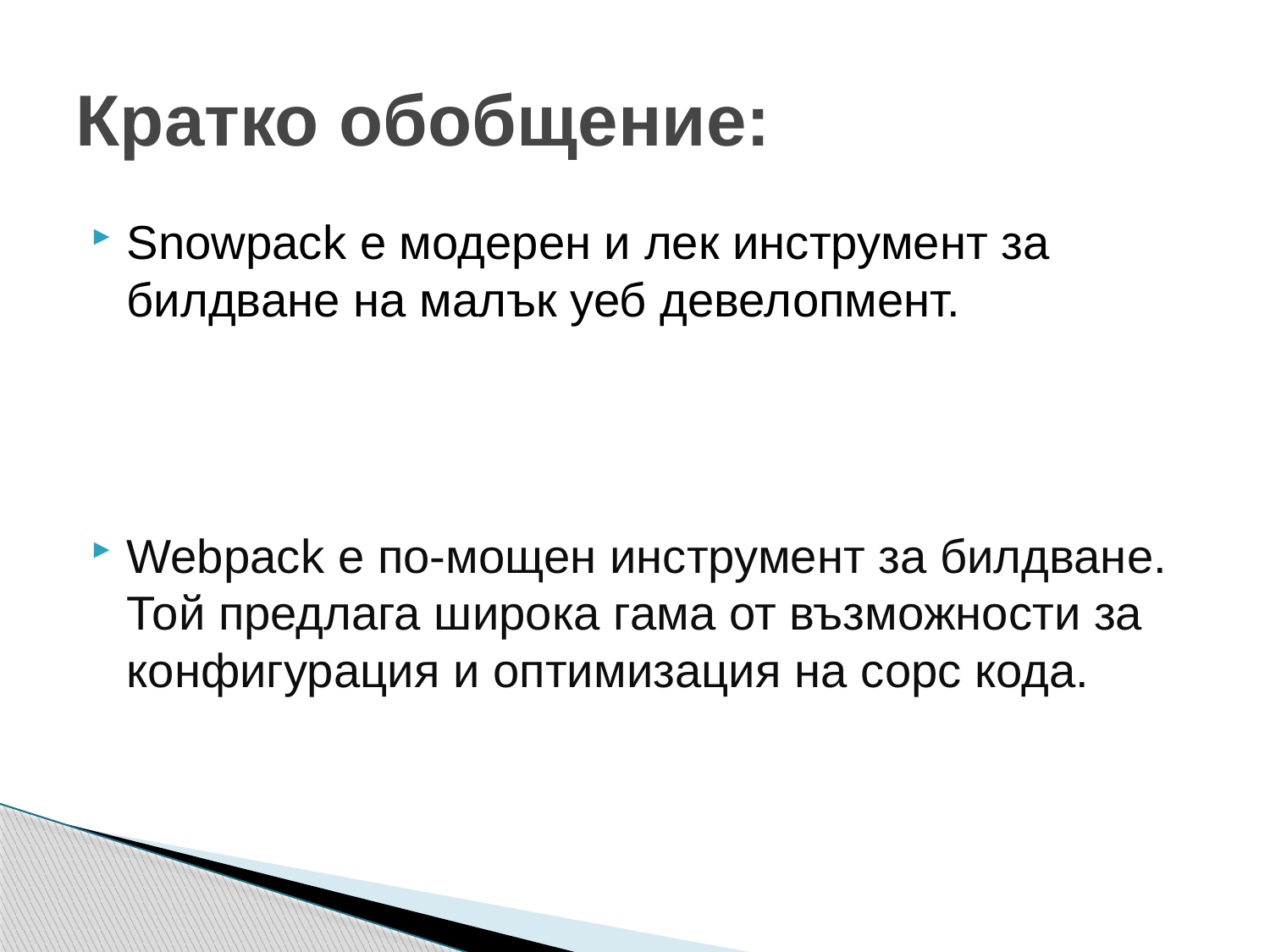

# Кратко обобщение:
Snowpack е модерен и лек инструмент за билдване на малък уеб девелопмент.

Webpack е по-мощен инструмент за билдване. Той предлага широка гама от възможности за конфигурация и оптимизация на сорс кода.